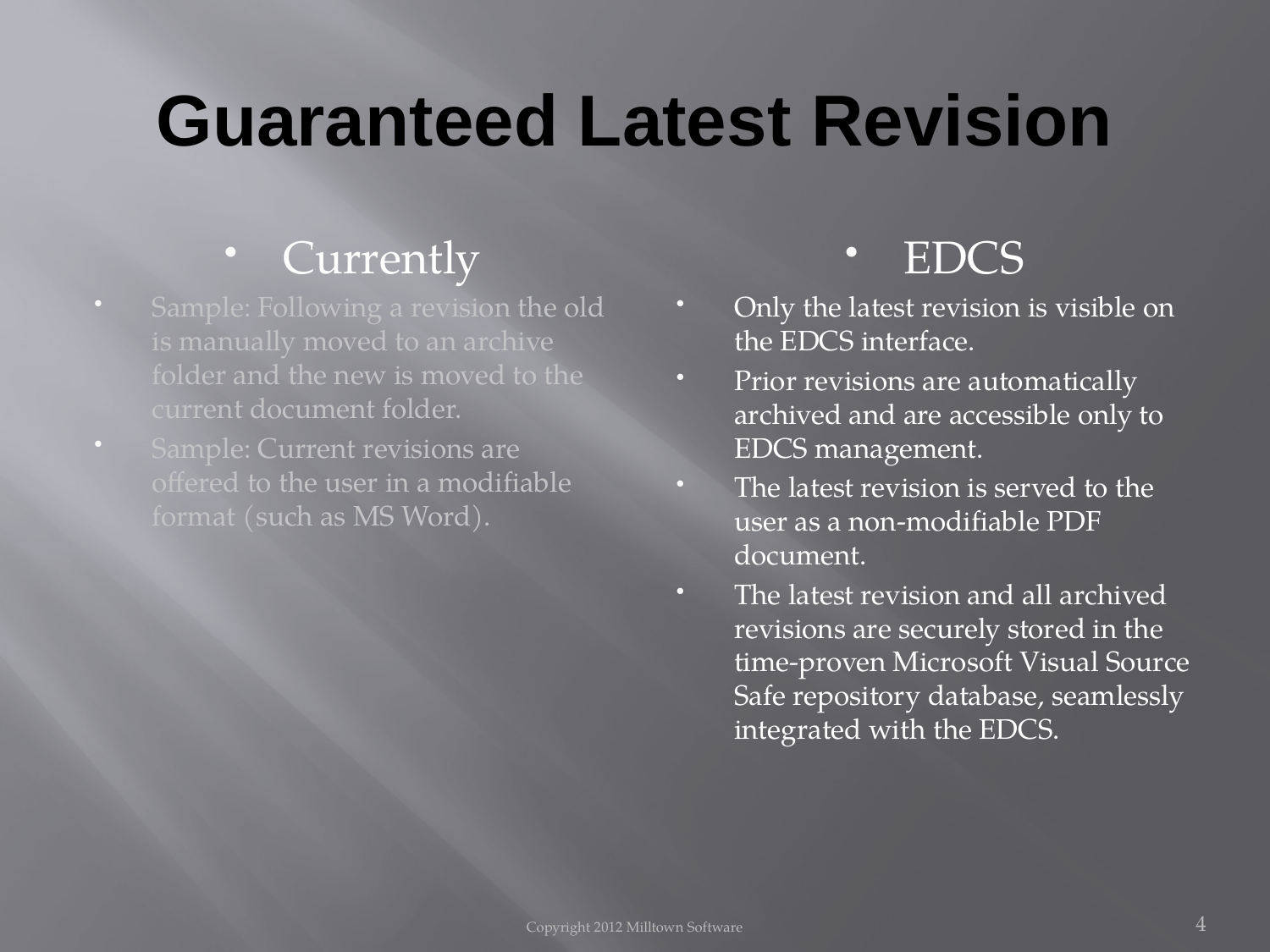

# Guaranteed Latest Revision
Currently
Sample: Following a revision the old is manually moved to an archive folder and the new is moved to the current document folder.
Sample: Current revisions are offered to the user in a modifiable format (such as MS Word).
EDCS
Only the latest revision is visible on the EDCS interface.
Prior revisions are automatically archived and are accessible only to EDCS management.
The latest revision is served to the user as a non-modifiable PDF document.
The latest revision and all archived revisions are securely stored in the time-proven Microsoft Visual Source Safe repository database, seamlessly integrated with the EDCS.
Copyright 2012 Milltown Software
4